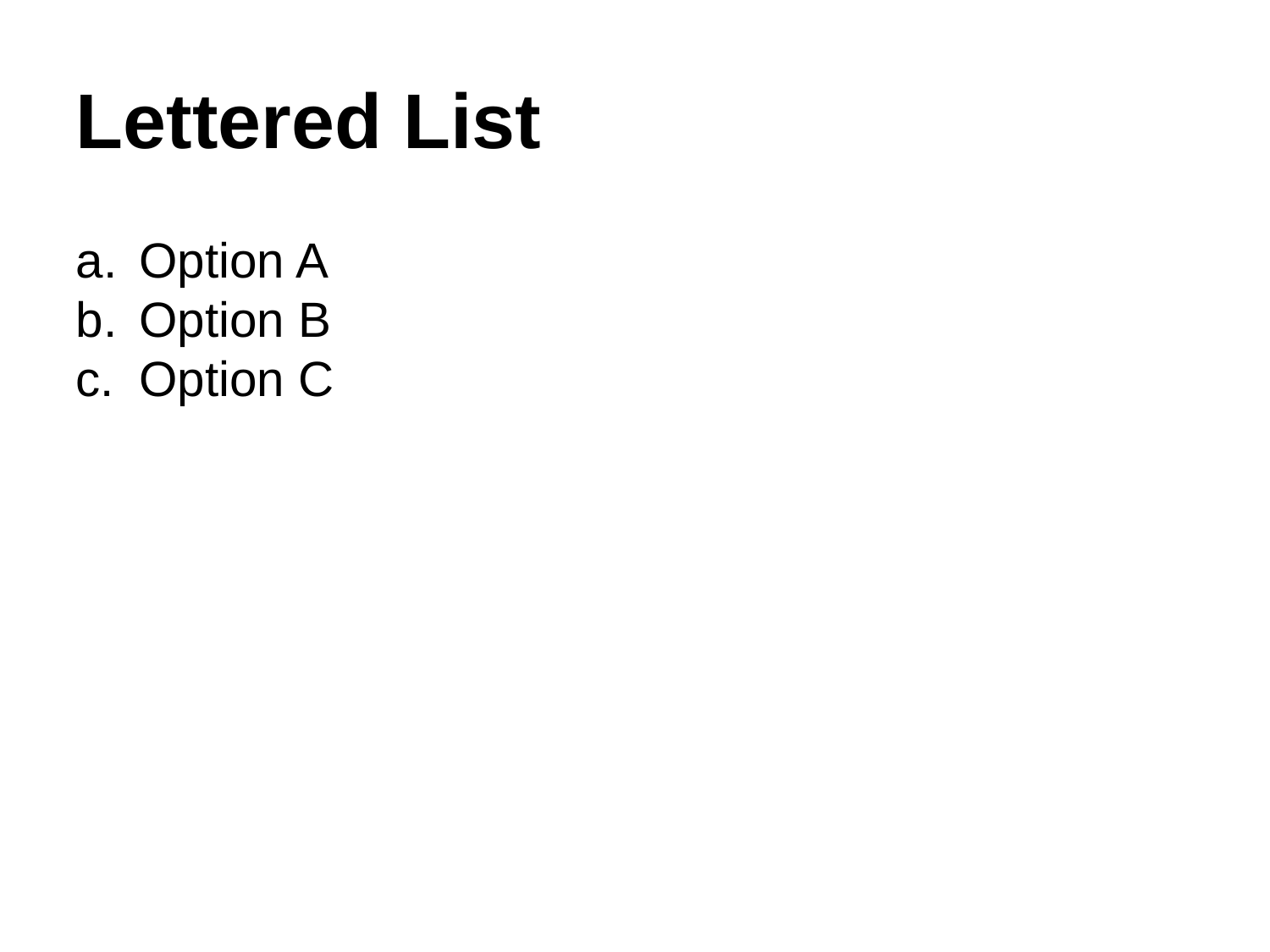

Lettered List
Option A
Option B
Option C